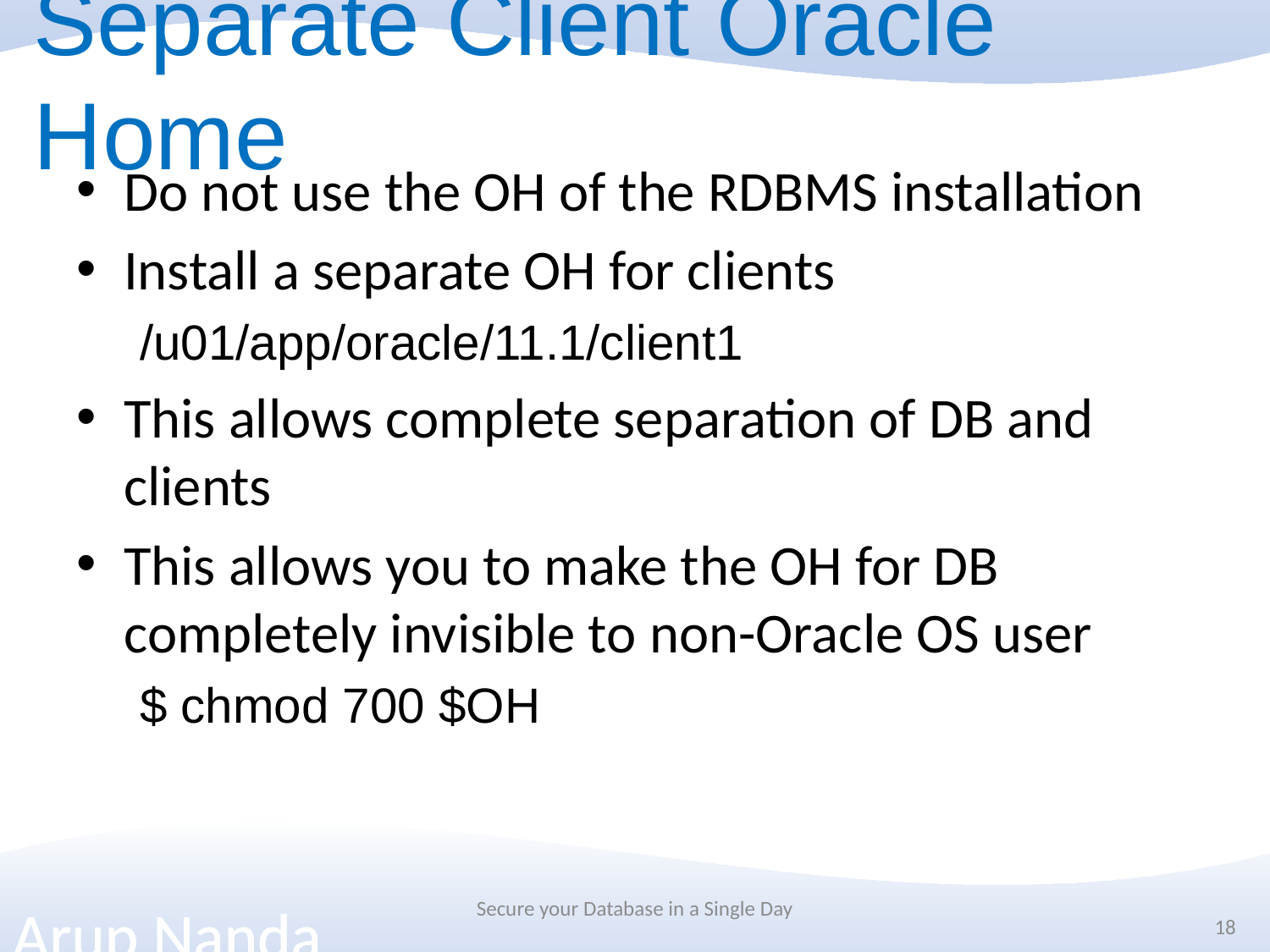

# Separate Client Oracle Home
Do not use the OH of the RDBMS installation
Install a separate OH for clients
/u01/app/oracle/11.1/client1
This allows complete separation of DB and clients
This allows you to make the OH for DB completely invisible to non-Oracle OS user
$ chmod 700 $OH
Secure your Database in a Single Day
18